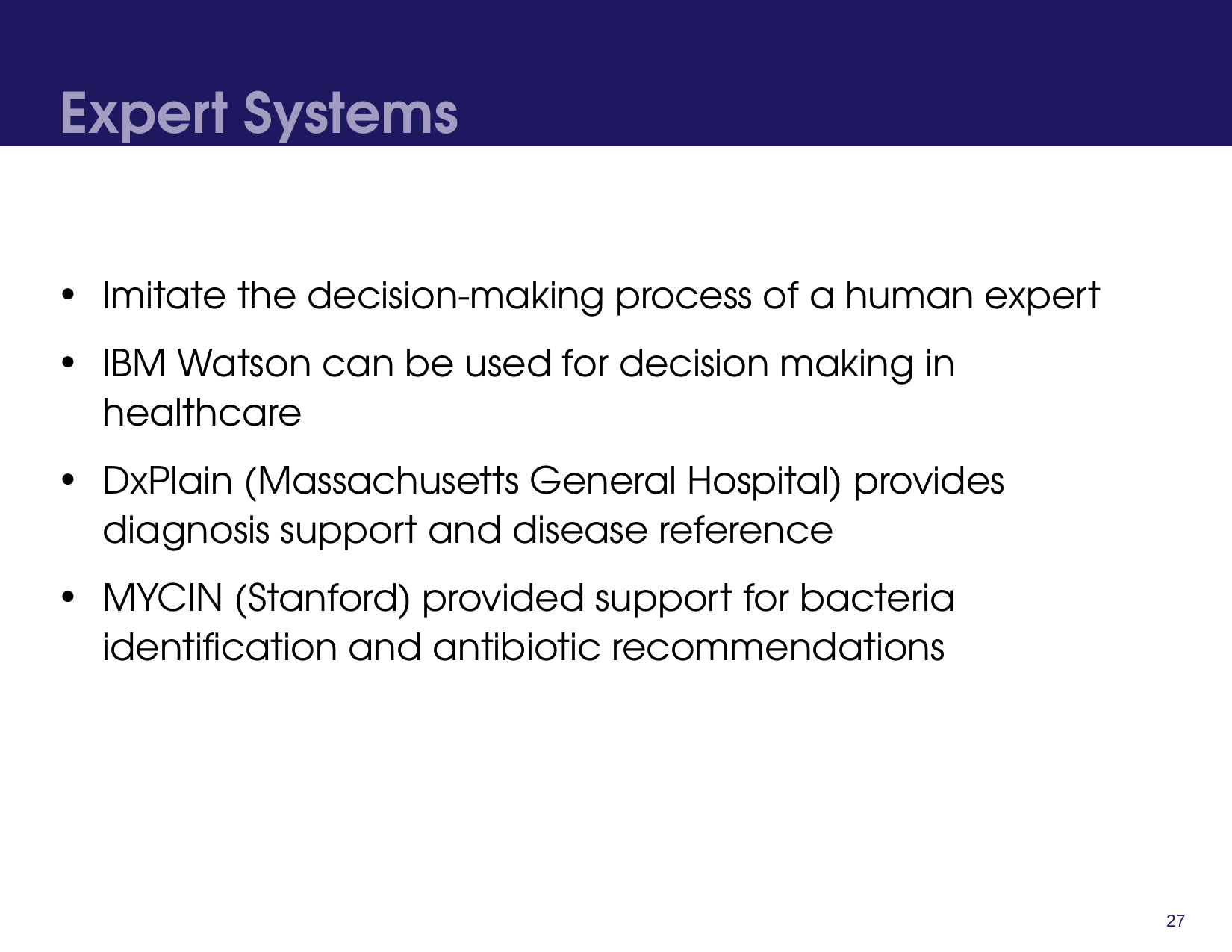

# Expert Systems
Imitate the decision-making process of a human expert
IBM Watson can be used for decision making in healthcare
DxPlain (Massachusetts General Hospital) provides diagnosis support and disease reference
MYCIN (Stanford) provided support for bacteria identification and antibiotic recommendations
27